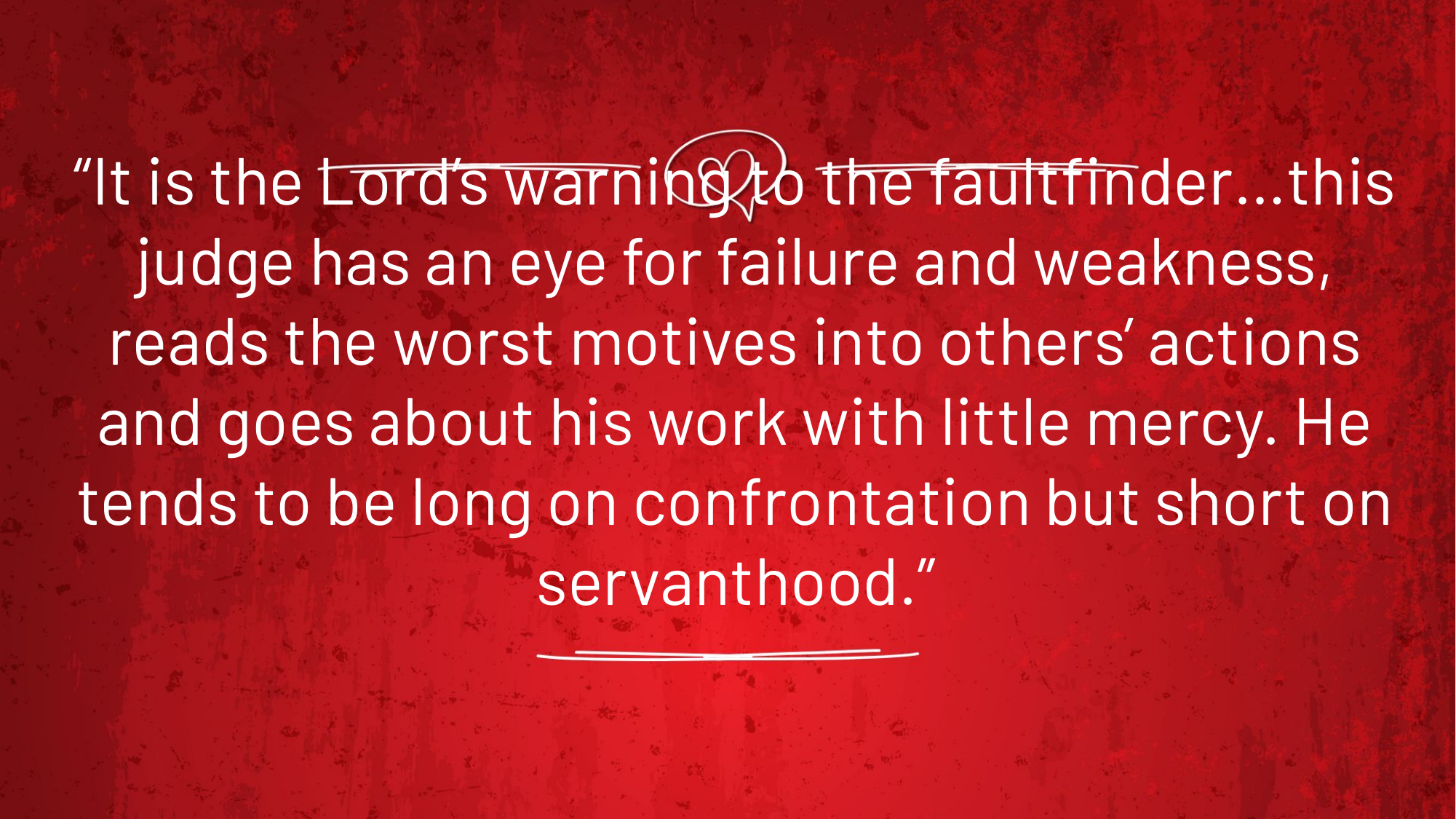

# “It is the Lord’s warning to the faultfinder…this judge has an eye for failure and weakness, reads the worst motives into others’ actions and goes about his work with little mercy. He tends to be long on confrontation but short on servanthood.”